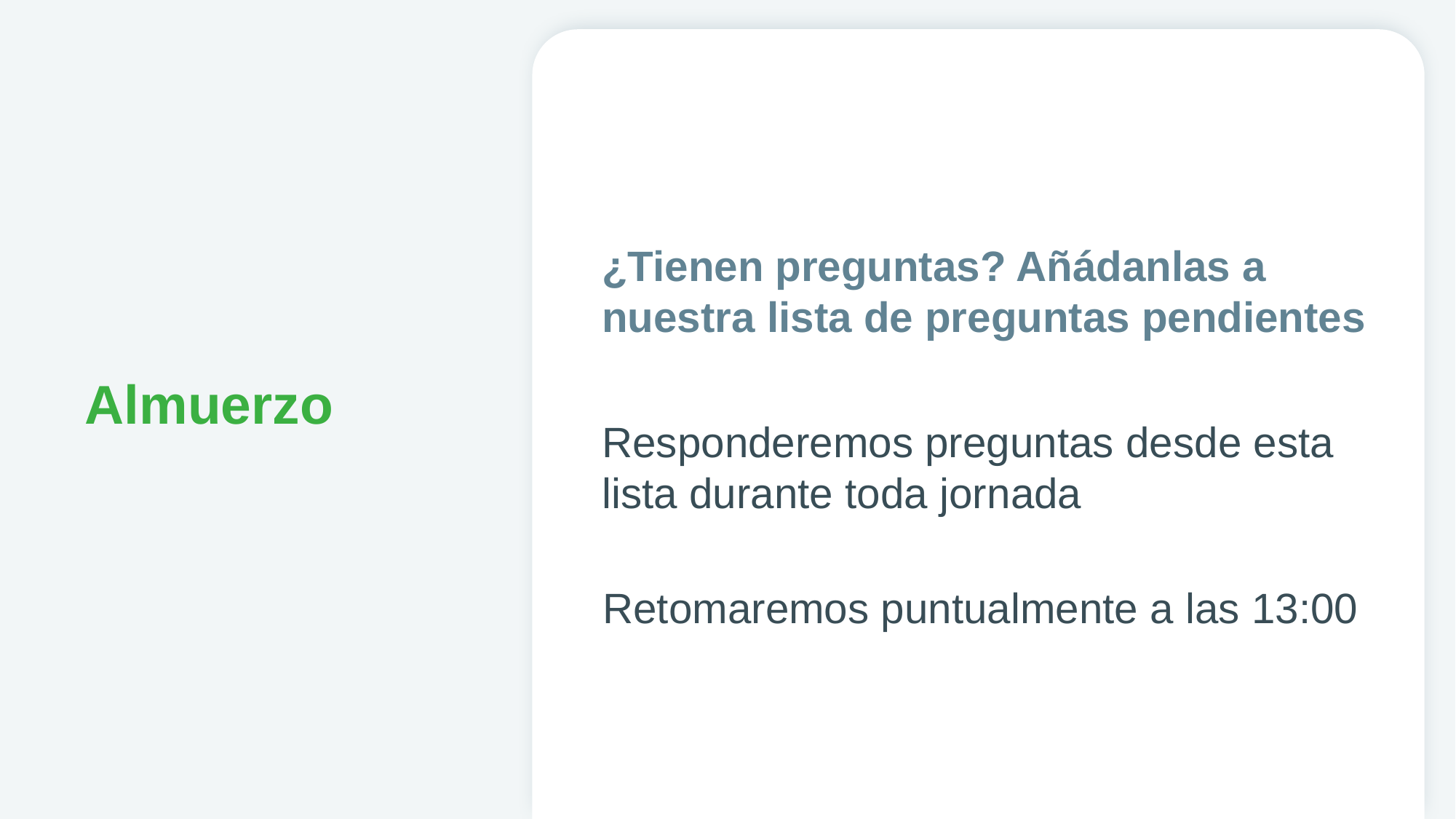

# Almuerzo
¿Tienen preguntas? Añádanlas a nuestra lista de preguntas pendientes

Responderemos preguntas desde esta lista durante toda jornada

Retomaremos puntualmente a las 13:00